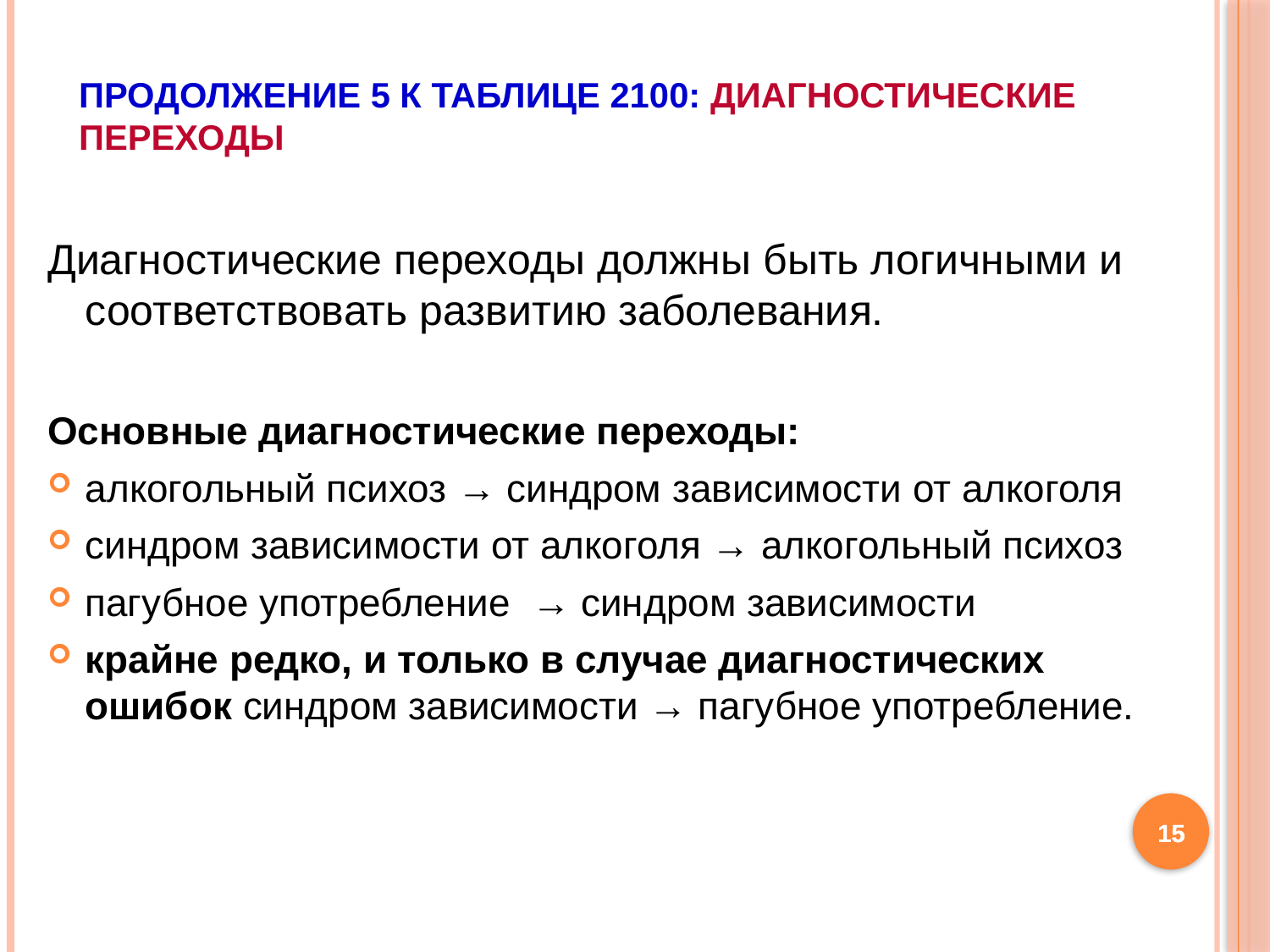

# ПРОДОЛЖЕНИЕ 5 К ТАБЛИЦЕ 2100: ДИАГНОСТИЧЕСКИЕ ПЕРЕХОДЫ
Диагностические переходы должны быть логичными и соответствовать развитию заболевания.

Основные диагностические переходы:
алкогольный психоз → синдром зависимости от алкоголя
синдром зависимости от алкоголя → алкогольный психоз
пагубное употребление  → синдром зависимости
крайне редко, и только в случае диагностических ошибок синдром зависимости → пагубное употребление.
15
15
15